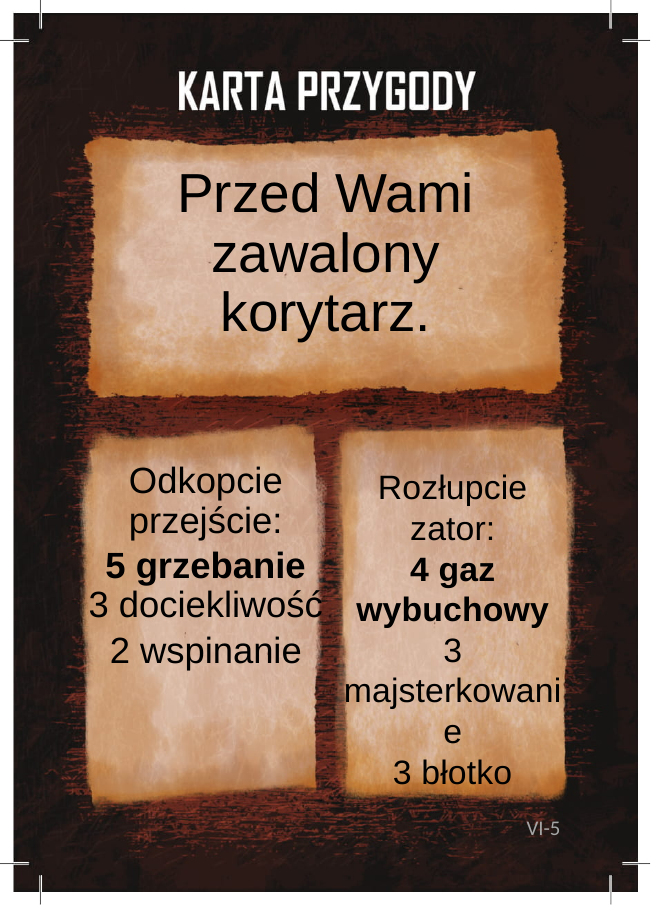

# Przed Wami zawalony korytarz.
Odkopcie przejście:
5 grzebanie
3 dociekliwość
2 wspinanie
Rozłupcie zator:
4 gaz wybuchowy
3 majsterkowanie
3 błotko
VI-5